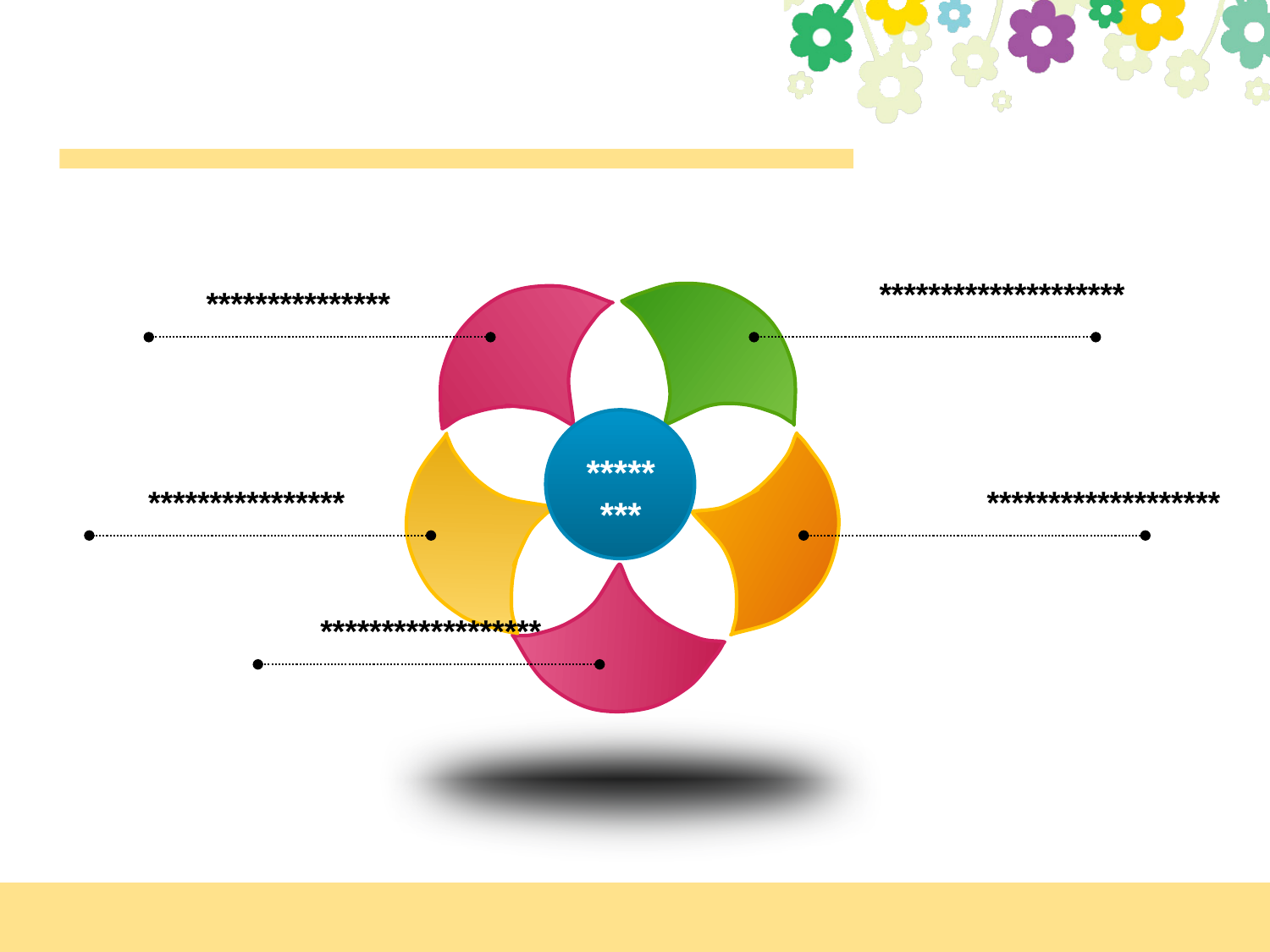

#
********************
***************

********

****************
*******************

******************